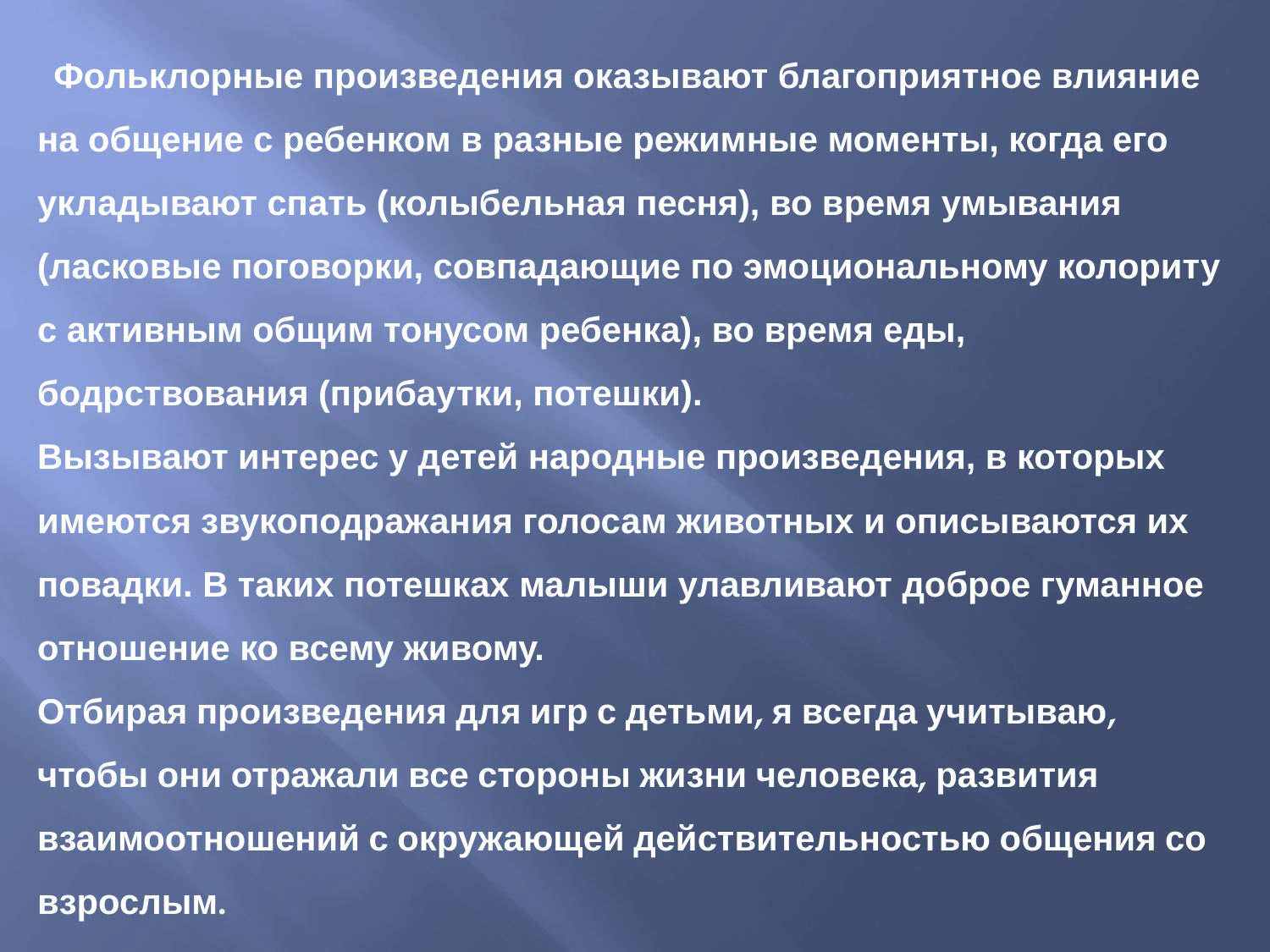

Фольклорные произведения оказывают благоприятное влияние на общение с ребенком в разные режимные моменты, когда его укладывают спать (колыбельная песня), во время умывания (ласковые поговорки, совпадающие по эмоциональному колориту с активным общим тонусом ребенка), во время еды, бодрствования (прибаутки, потешки).
Вызывают интерес у детей народные произведения, в которых имеются звукоподражания голосам животных и описываются их повадки. В таких потешках малыши улавливают доброе гуманное отношение ко всему живому.
Отбирая произведения для игр с детьми, я всегда учитываю, чтобы они отражали все стороны жизни человека, развития взаимоотношений с окружающей действительностью общения со взрослым.